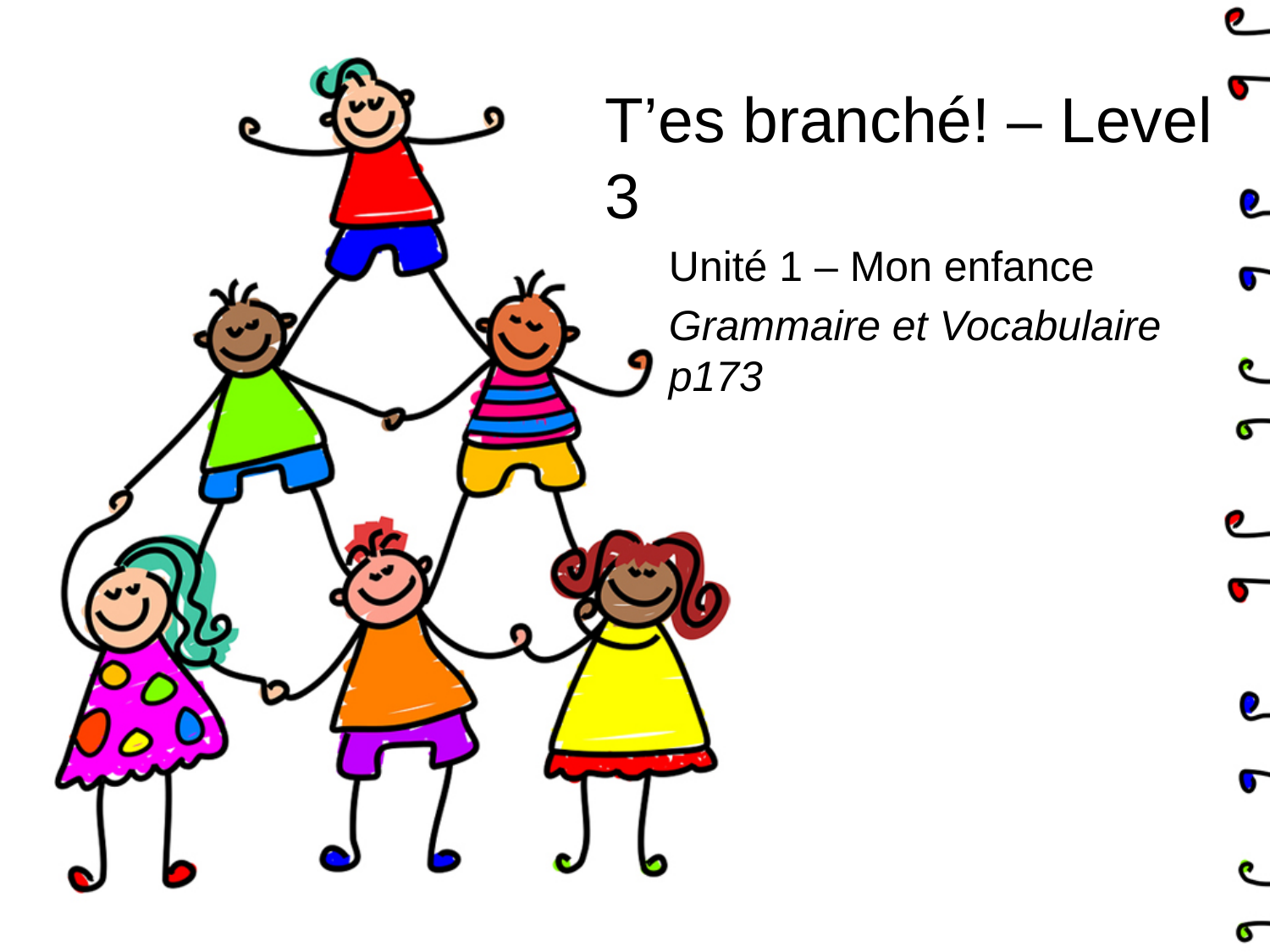

# T’es branché! – Level 3
Unité 1 – Mon enfance
Grammaire et Vocabulaire p173